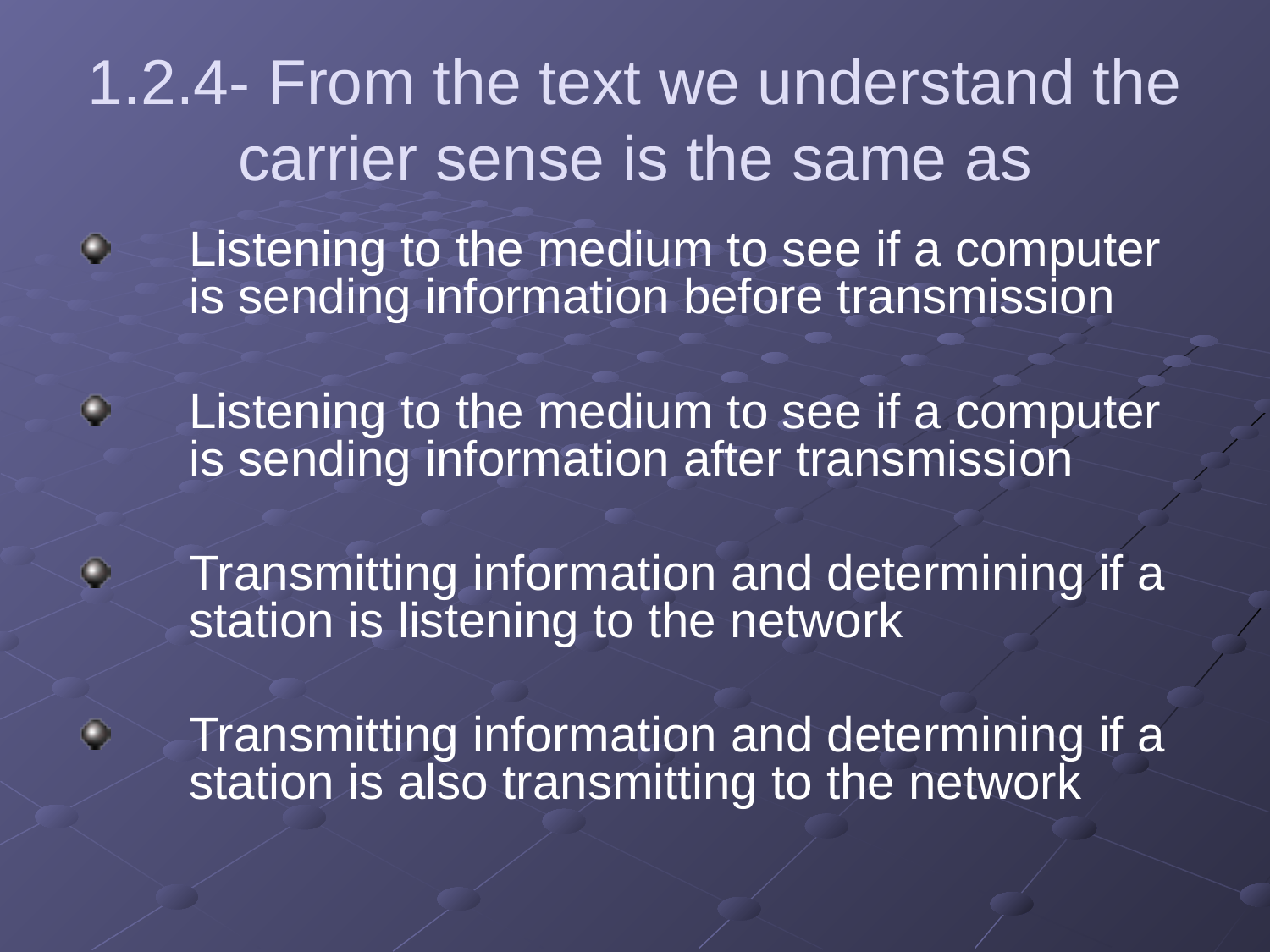

# 1.2.4- From the text we understand the carrier sense is the same as
Listening to the medium to see if a computer is sending information before transmission

Listening to the medium to see if a computer is sending information after transmission

Transmitting information and determining if a station is listening to the network

Transmitting information and determining if a station is also transmitting to the network